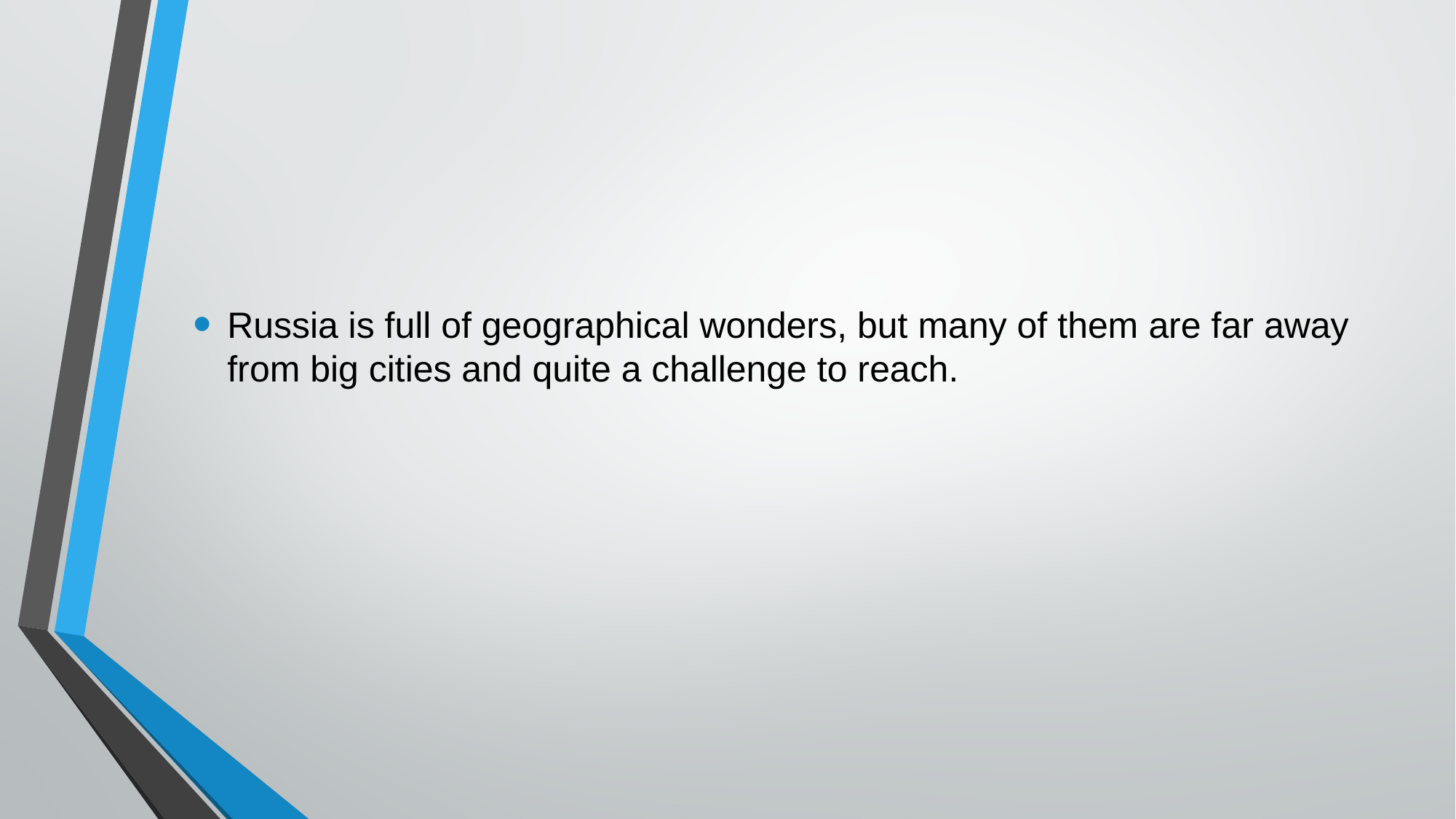

#
Russia is full of geographical wonders, but many of them are far away from big cities and quite a challenge to reach.